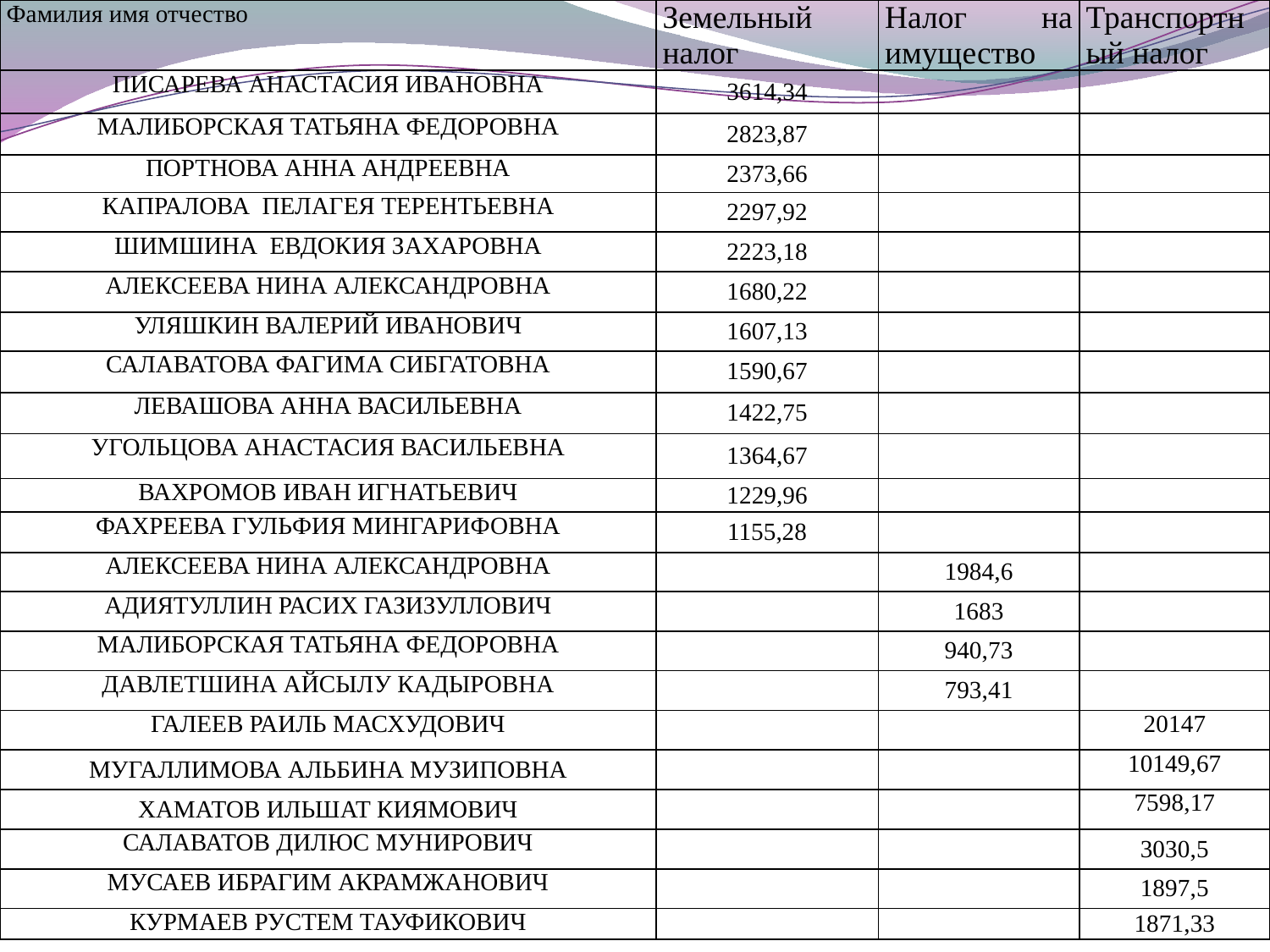

| Фамилия имя отчество | Земельный налог | Налог на имущество | Транспортный налог |
| --- | --- | --- | --- |
| ПИСАРЕВА АНАСТАСИЯ ИВАНОВНА | 3614,34 |  |  |
| МАЛИБОРСКАЯ ТАТЬЯНА ФЕДОРОВНА | 2823,87 |  |  |
| ПОРТНОВА АННА АНДРЕЕВНА | 2373,66 |  |  |
| КАПРАЛОВА ПЕЛАГЕЯ ТЕРЕНТЬЕВНА | 2297,92 |  |  |
| ШИМШИНА ЕВДОКИЯ ЗАХАРОВНА | 2223,18 |  |  |
| АЛЕКСЕЕВА НИНА АЛЕКСАНДРОВНА | 1680,22 |  |  |
| УЛЯШКИН ВАЛЕРИЙ ИВАНОВИЧ | 1607,13 |  |  |
| САЛАВАТОВА ФАГИМА СИБГАТОВНА | 1590,67 |  |  |
| ЛЕВАШОВА АННА ВАСИЛЬЕВНА | 1422,75 |  |  |
| УГОЛЬЦОВА АНАСТАСИЯ ВАСИЛЬЕВНА | 1364,67 |  |  |
| ВАХРОМОВ ИВАН ИГНАТЬЕВИЧ | 1229,96 |  |  |
| ФАХРЕЕВА ГУЛЬФИЯ МИНГАРИФОВНА | 1155,28 |  |  |
| АЛЕКСЕЕВА НИНА АЛЕКСАНДРОВНА |  | 1984,6 |  |
| АДИЯТУЛЛИН РАСИХ ГАЗИЗУЛЛОВИЧ |  | 1683 |  |
| МАЛИБОРСКАЯ ТАТЬЯНА ФЕДОРОВНА |  | 940,73 |  |
| ДАВЛЕТШИНА АЙСЫЛУ КАДЫРОВНА |  | 793,41 |  |
| ГАЛЕЕВ РАИЛЬ МАСХУДОВИЧ |  |  | 20147 |
| МУГАЛЛИМОВА АЛЬБИНА МУЗИПОВНА |  |  | 10149,67 |
| ХАМАТОВ ИЛЬШАТ КИЯМОВИЧ |  |  | 7598,17 |
| САЛАВАТОВ ДИЛЮС МУНИРОВИЧ |  |  | 3030,5 |
| МУСАЕВ ИБРАГИМ АКРАМЖАНОВИЧ |  |  | 1897,5 |
| КУРМАЕВ РУСТЕМ ТАУФИКОВИЧ |  |  | 1871,33 |